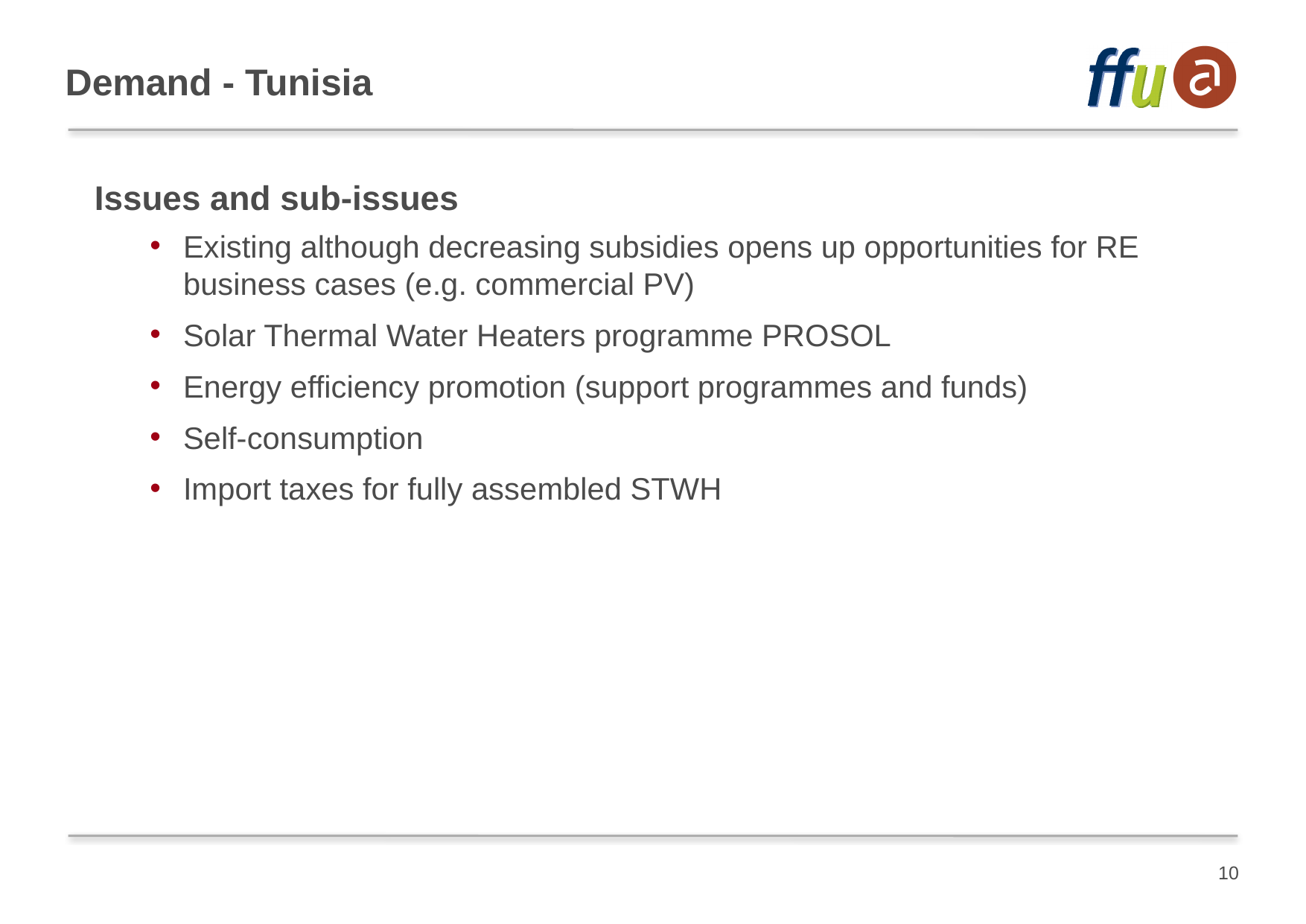

# Demand - Tunisia
Issues and sub-issues
Existing although decreasing subsidies opens up opportunities for RE business cases (e.g. commercial PV)
Solar Thermal Water Heaters programme PROSOL
Energy efficiency promotion (support programmes and funds)
Self-consumption
Import taxes for fully assembled STWH